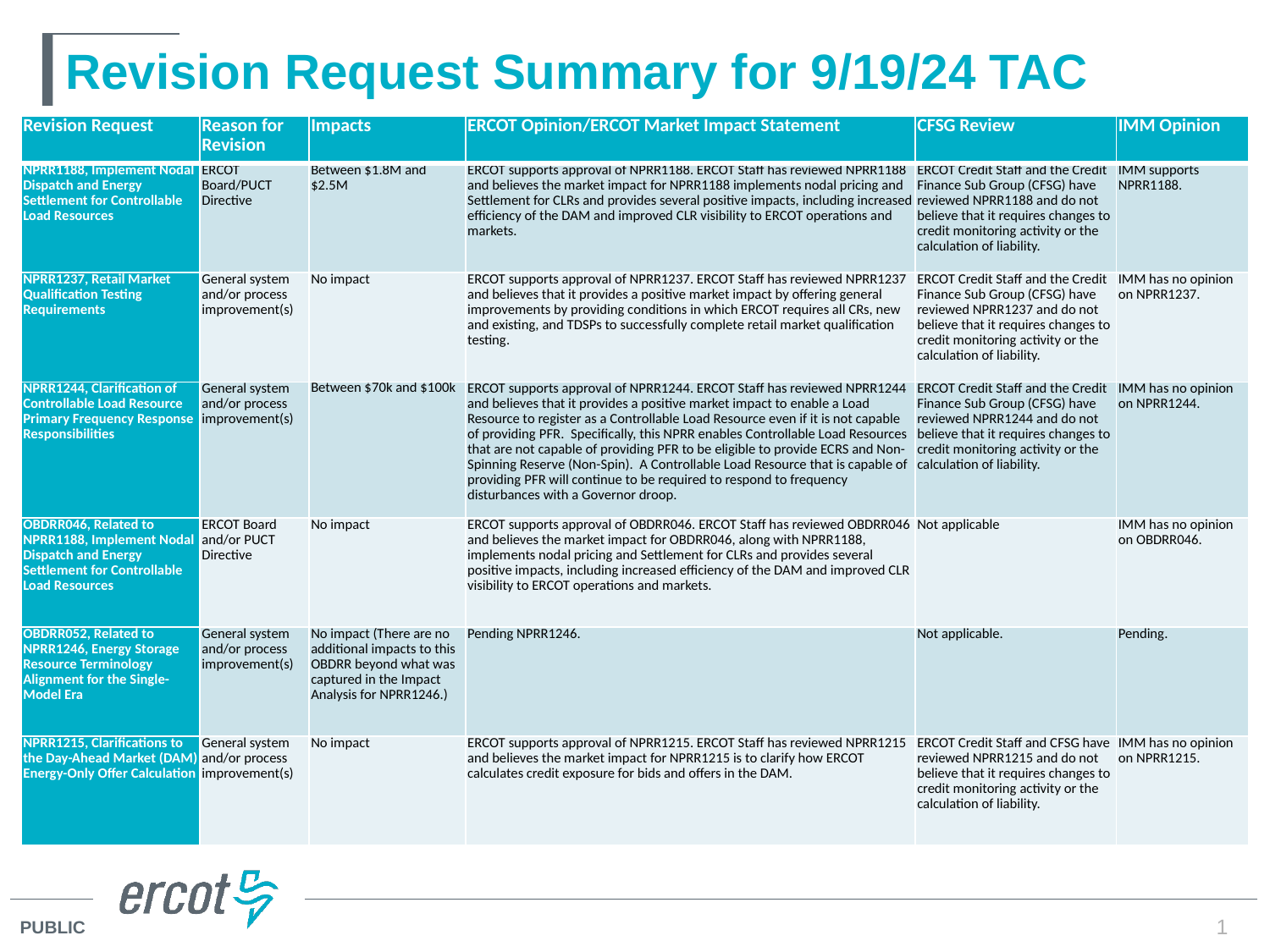

# Revision Request Summary for 9/19/24 TAC
| Revision Request | Reason for Revision | Impacts | ERCOT Opinion/ERCOT Market Impact Statement | CFSG Review | IMM Opinion |
| --- | --- | --- | --- | --- | --- |
| NPRR1188, Implement Nodal Dispatch and Energy Settlement for Controllable Load Resources | ERCOT Board/PUCT Directive | Between $1.8M and $2.5M | ERCOT supports approval of NPRR1188. ERCOT Staff has reviewed NPRR1188 and believes the market impact for NPRR1188 implements nodal pricing and Settlement for CLRs and provides several positive impacts, including increased efficiency of the DAM and improved CLR visibility to ERCOT operations and markets. | ERCOT Credit Staff and the Credit Finance Sub Group (CFSG) have reviewed NPRR1188 and do not believe that it requires changes to credit monitoring activity or the calculation of liability. | IMM supports NPRR1188. |
| NPRR1237, Retail Market Qualification Testing Requirements | General system and/or process improvement(s) | No impact | ERCOT supports approval of NPRR1237. ERCOT Staff has reviewed NPRR1237 and believes that it provides a positive market impact by offering general improvements by providing conditions in which ERCOT requires all CRs, new and existing, and TDSPs to successfully complete retail market qualification testing. | ERCOT Credit Staff and the Credit Finance Sub Group (CFSG) have reviewed NPRR1237 and do not believe that it requires changes to credit monitoring activity or the calculation of liability. | IMM has no opinion on NPRR1237. |
| NPRR1244, Clarification of Controllable Load Resource Primary Frequency Response Responsibilities | General system and/or process improvement(s) | Between $70k and $100k | ERCOT supports approval of NPRR1244. ERCOT Staff has reviewed NPRR1244 and believes that it provides a positive market impact to enable a Load Resource to register as a Controllable Load Resource even if it is not capable of providing PFR. Specifically, this NPRR enables Controllable Load Resources that are not capable of providing PFR to be eligible to provide ECRS and Non-Spinning Reserve (Non-Spin). A Controllable Load Resource that is capable of providing PFR will continue to be required to respond to frequency disturbances with a Governor droop. | ERCOT Credit Staff and the Credit Finance Sub Group (CFSG) have reviewed NPRR1244 and do not believe that it requires changes to credit monitoring activity or the calculation of liability. | IMM has no opinion on NPRR1244. |
| OBDRR046, Related to NPRR1188, Implement Nodal Dispatch and Energy Settlement for Controllable Load Resources | ERCOT Board and/or PUCT Directive | No impact | ERCOT supports approval of OBDRR046. ERCOT Staff has reviewed OBDRR046 and believes the market impact for OBDRR046, along with NPRR1188, implements nodal pricing and Settlement for CLRs and provides several positive impacts, including increased efficiency of the DAM and improved CLR visibility to ERCOT operations and markets. | Not applicable | IMM has no opinion on OBDRR046. |
| OBDRR052, Related to NPRR1246, Energy Storage Resource Terminology Alignment for the Single-Model Era | General system and/or process improvement(s) | No impact (There are no additional impacts to this OBDRR beyond what was captured in the Impact Analysis for NPRR1246.) | Pending NPRR1246. | Not applicable. | Pending. |
| NPRR1215, Clarifications to the Day-Ahead Market (DAM) Energy-Only Offer Calculation | General system and/or process improvement(s) | No impact | ERCOT supports approval of NPRR1215. ERCOT Staff has reviewed NPRR1215 and believes the market impact for NPRR1215 is to clarify how ERCOT calculates credit exposure for bids and offers in the DAM. | ERCOT Credit Staff and CFSG have reviewed NPRR1215 and do not believe that it requires changes to credit monitoring activity or the calculation of liability. | IMM has no opinion on NPRR1215. |
1